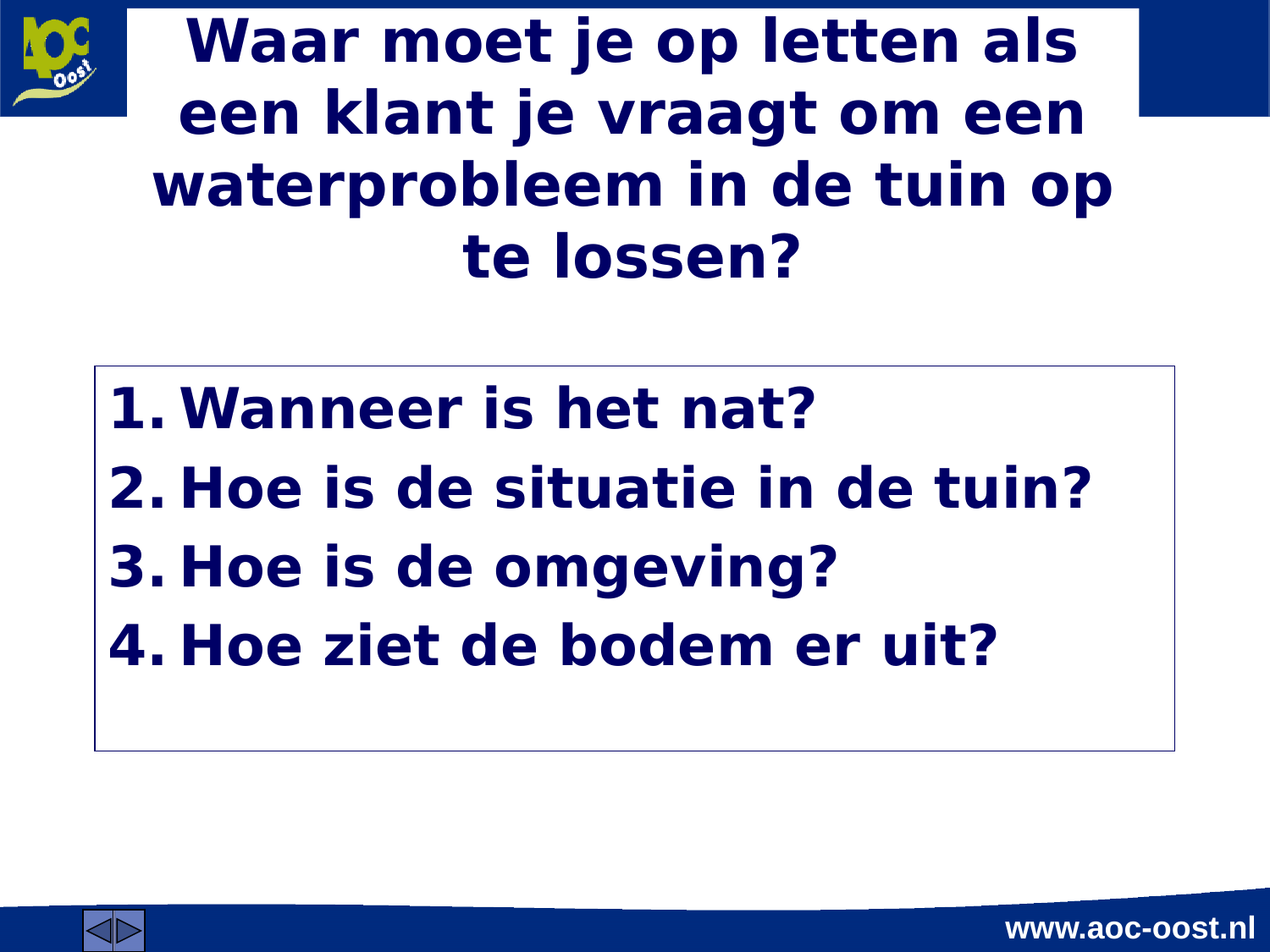

# Waar moet je op letten als een klant je vraagt om een waterprobleem in de tuin op te lossen?
Wanneer is het nat?
Hoe is de situatie in de tuin?
Hoe is de omgeving?
Hoe ziet de bodem er uit?